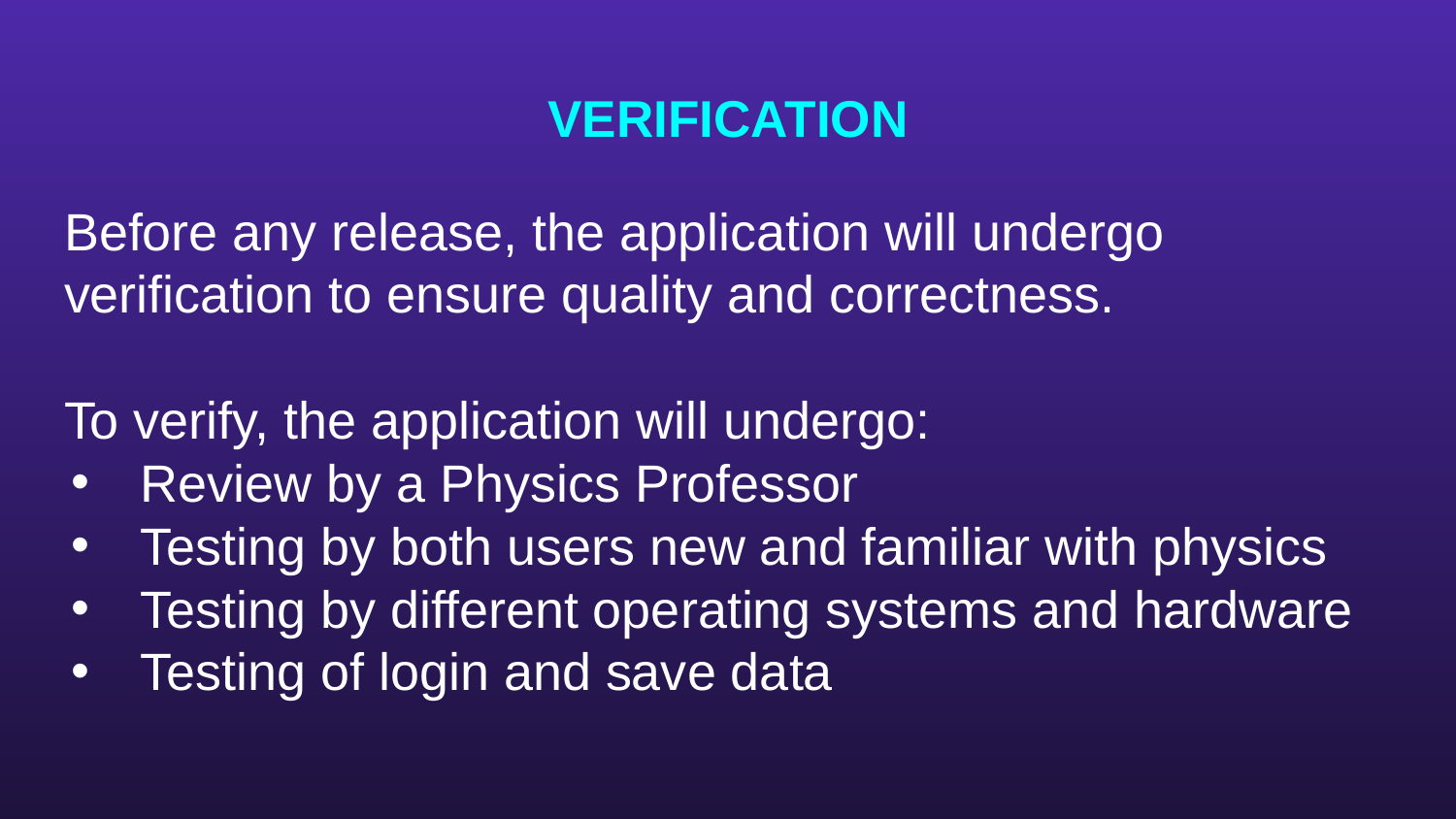

# VERIFICATION

Before any release, the application will undergo verification to ensure quality and correctness.

To verify, the application will undergo:
Review by a Physics Professor
Testing by both users new and familiar with physics
Testing by different operating systems and hardware
Testing of login and save data